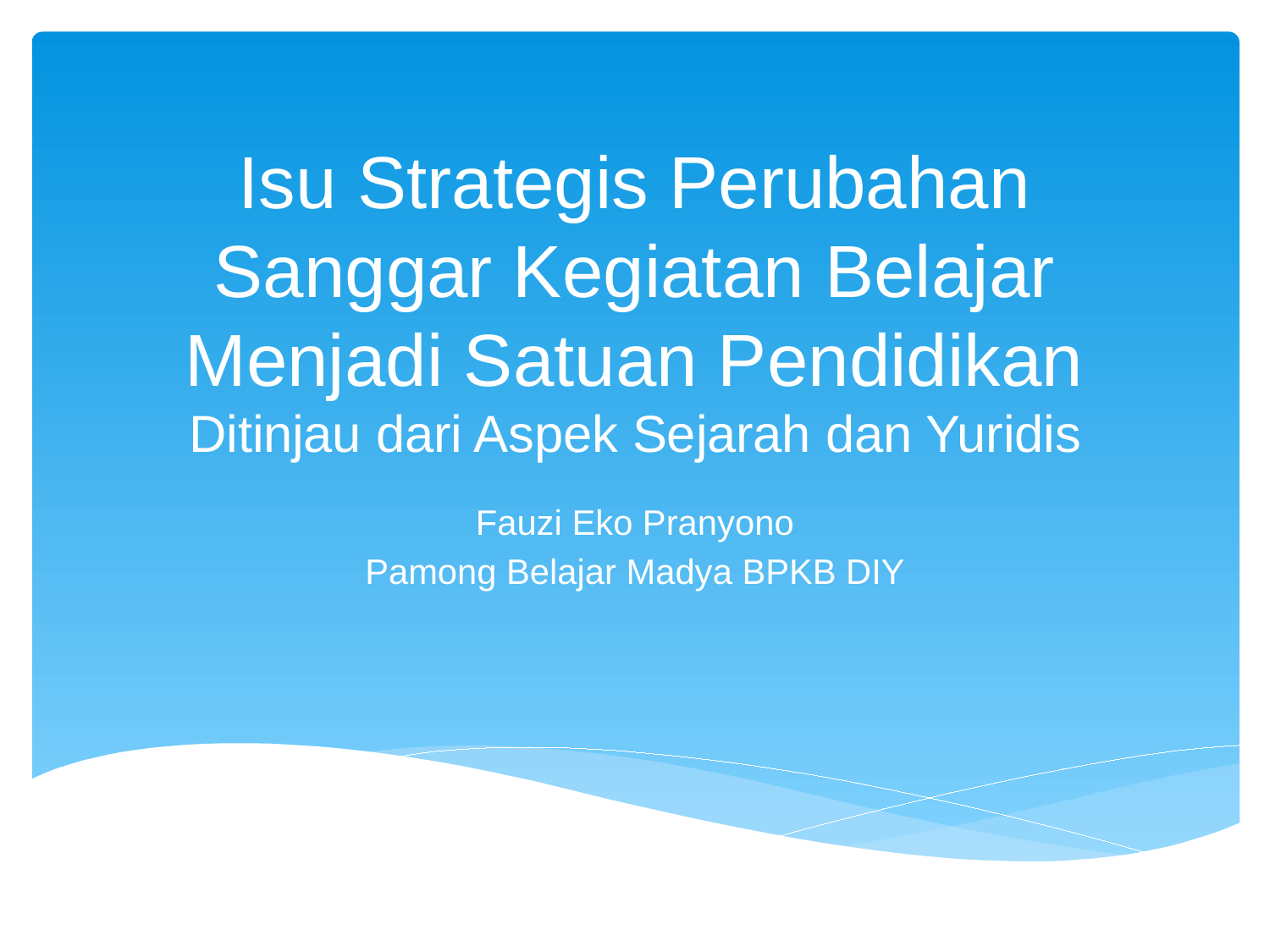

# Isu Strategis Perubahan Sanggar Kegiatan Belajar Menjadi Satuan Pendidikan Ditinjau dari Aspek Sejarah dan Yuridis
Fauzi Eko Pranyono
Pamong Belajar Madya BPKB DIY